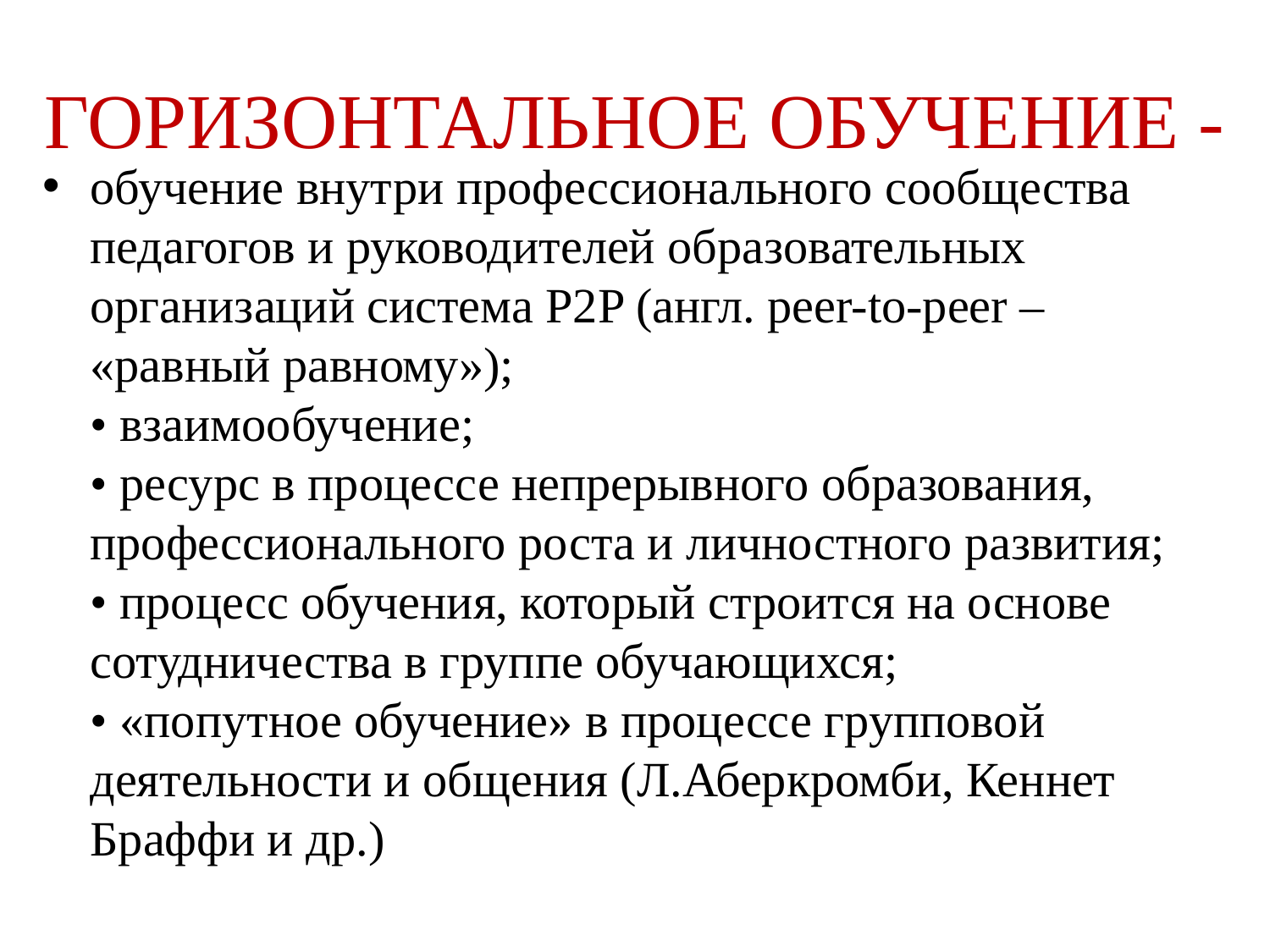

# ГОРИЗОНТАЛЬНОЕ ОБУЧЕНИЕ -
обучение внутри профессионального сообщества
педагогов и руководителей образовательных организаций система P2P (англ. peer-to-peer – «равный равному»);
• взаимообучение;
• ресурс в процессе непрерывного образования,
профессионального роста и личностного развития;
• процесс обучения, который строится на основе
сотудничества в группе обучающихся;
• «попутное обучение» в процессе групповой деятельности и общения (Л.Аберкромби, Кеннет Браффи и др.)